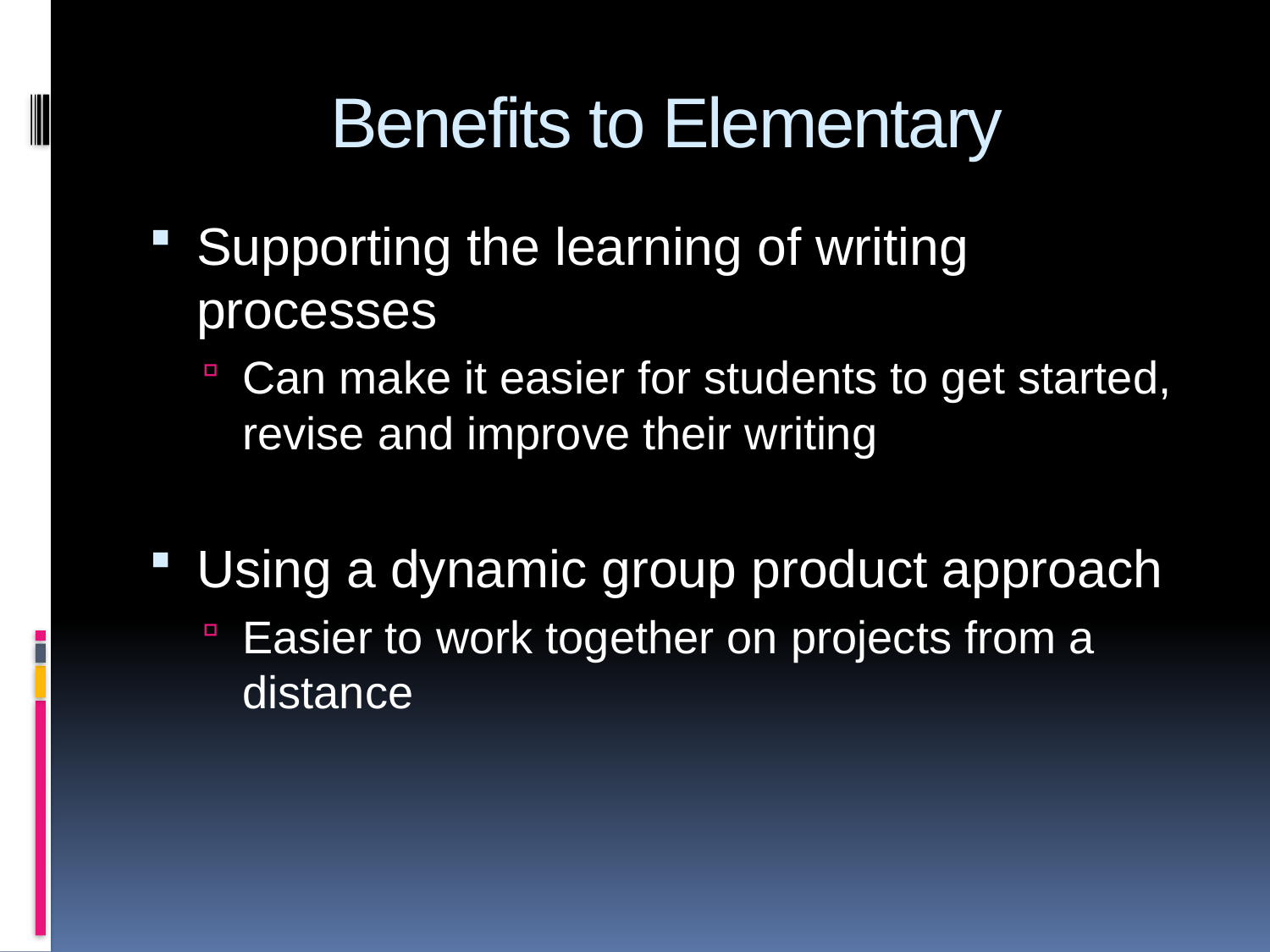

# Benefits to Elementary
Supporting the learning of writing processes
Can make it easier for students to get started, revise and improve their writing

Using a dynamic group product approach
Easier to work together on projects from a distance